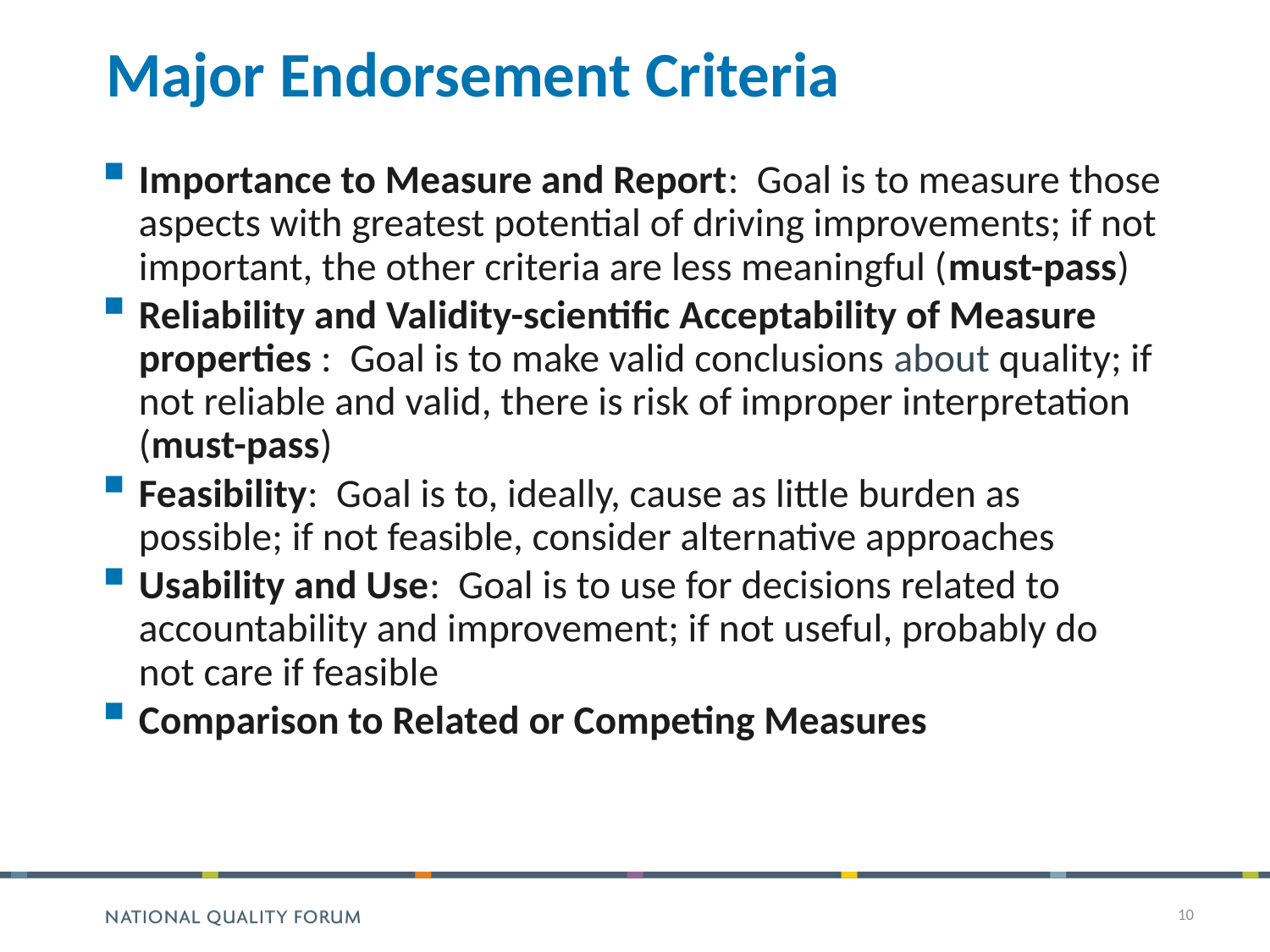

# Major Endorsement Criteria
Importance to Measure and Report:  Goal is to measure those aspects with greatest potential of driving improvements; if not important, the other criteria are less meaningful (must-pass)
Reliability and Validity-scientific Acceptability of Measure properties :  Goal is to make valid conclusions about quality; if not reliable and valid, there is risk of improper interpretation (must-pass)
Feasibility:  Goal is to, ideally, cause as little burden as possible; if not feasible, consider alternative approaches
Usability and Use:  Goal is to use for decisions related to accountability and improvement; if not useful, probably do not care if feasible
Comparison to Related or Competing Measures
10